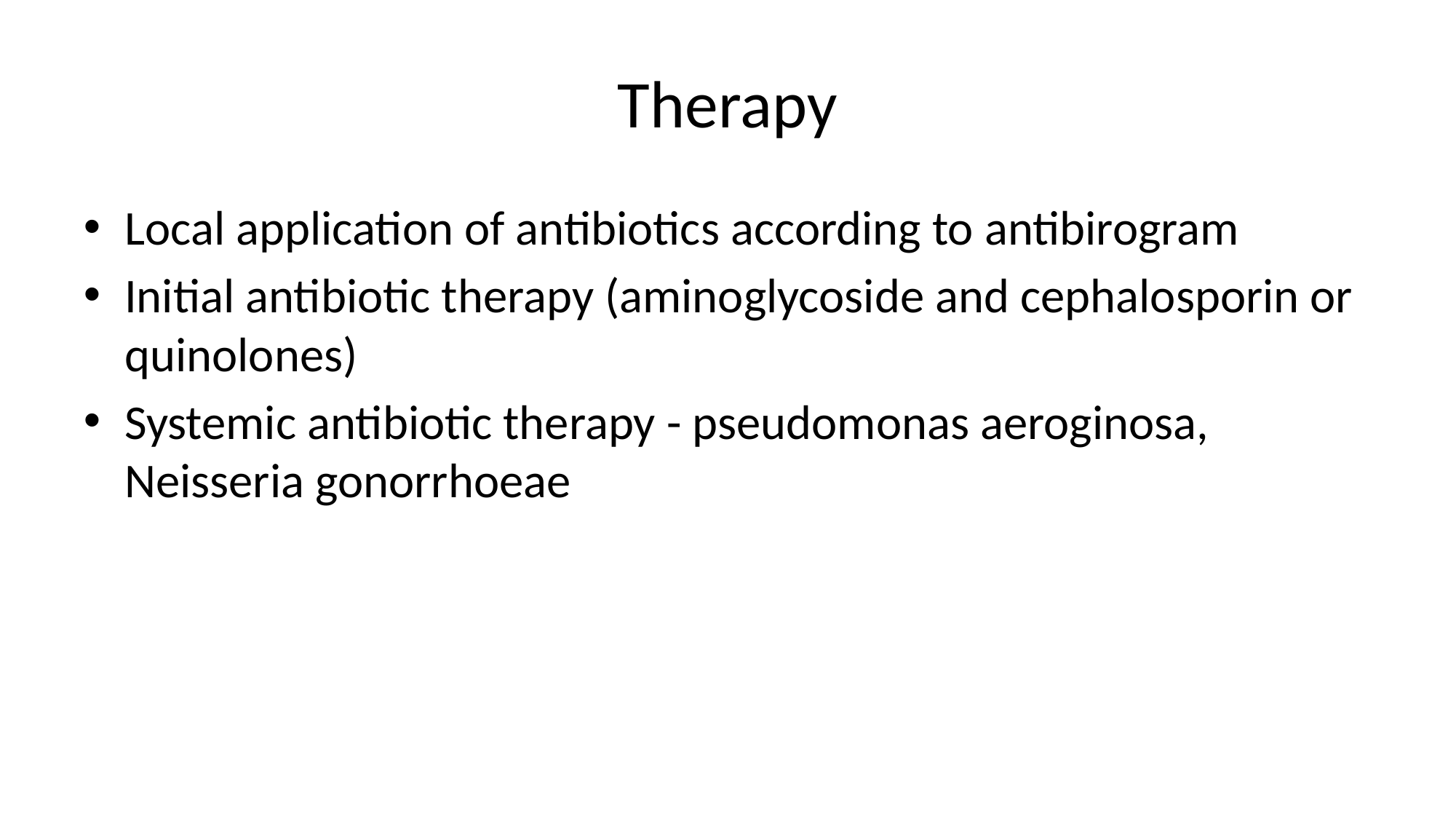

# Therapy
Local application of antibiotics according to antibirogram
Initial antibiotic therapy (aminoglycoside and cephalosporin or quinolones)
Systemic antibiotic therapy - pseudomonas aeroginosa, Neisseria gonorrhoeae